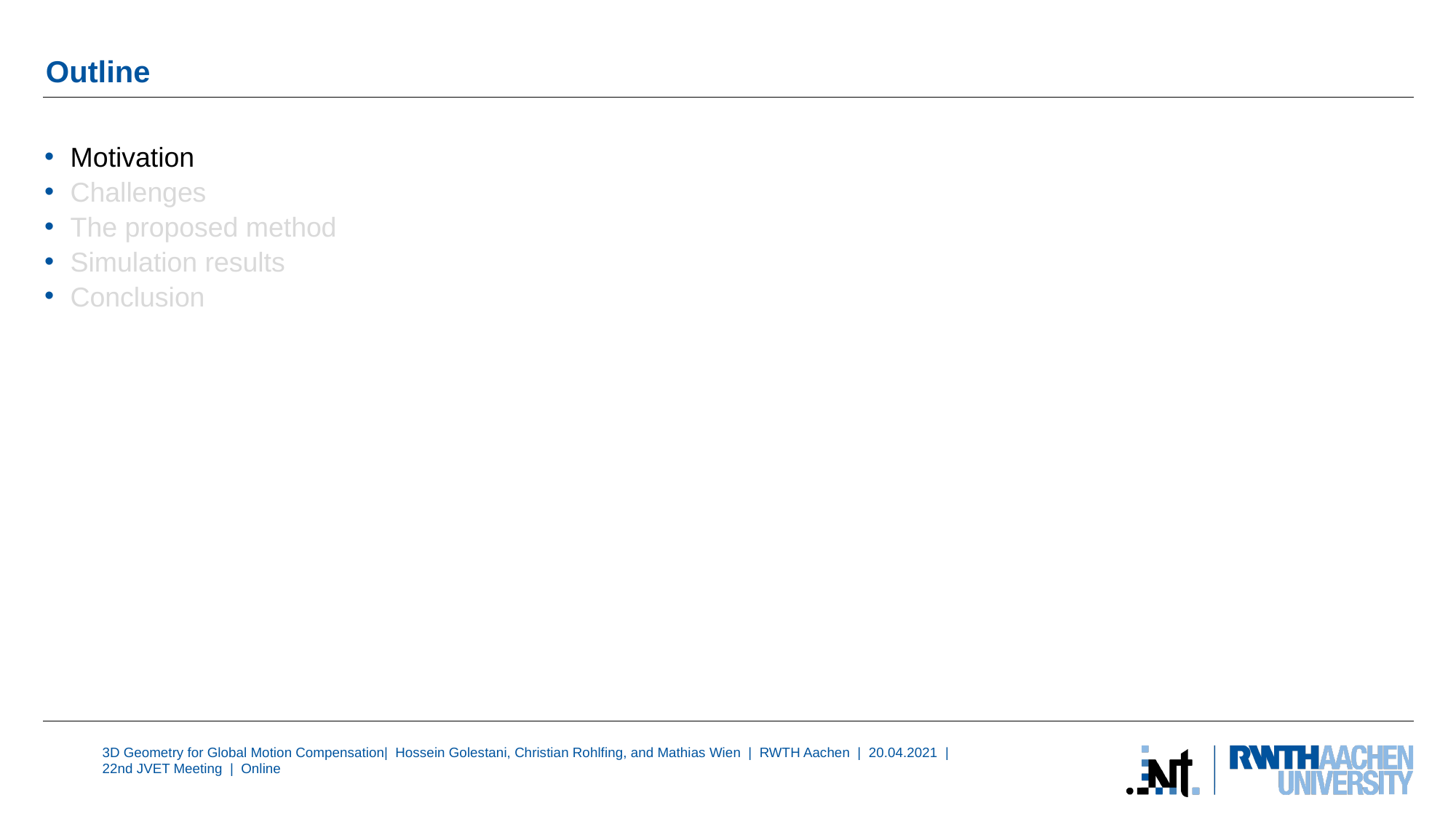

# Outline
Motivation
Challenges
The proposed method
Simulation results
Conclusion